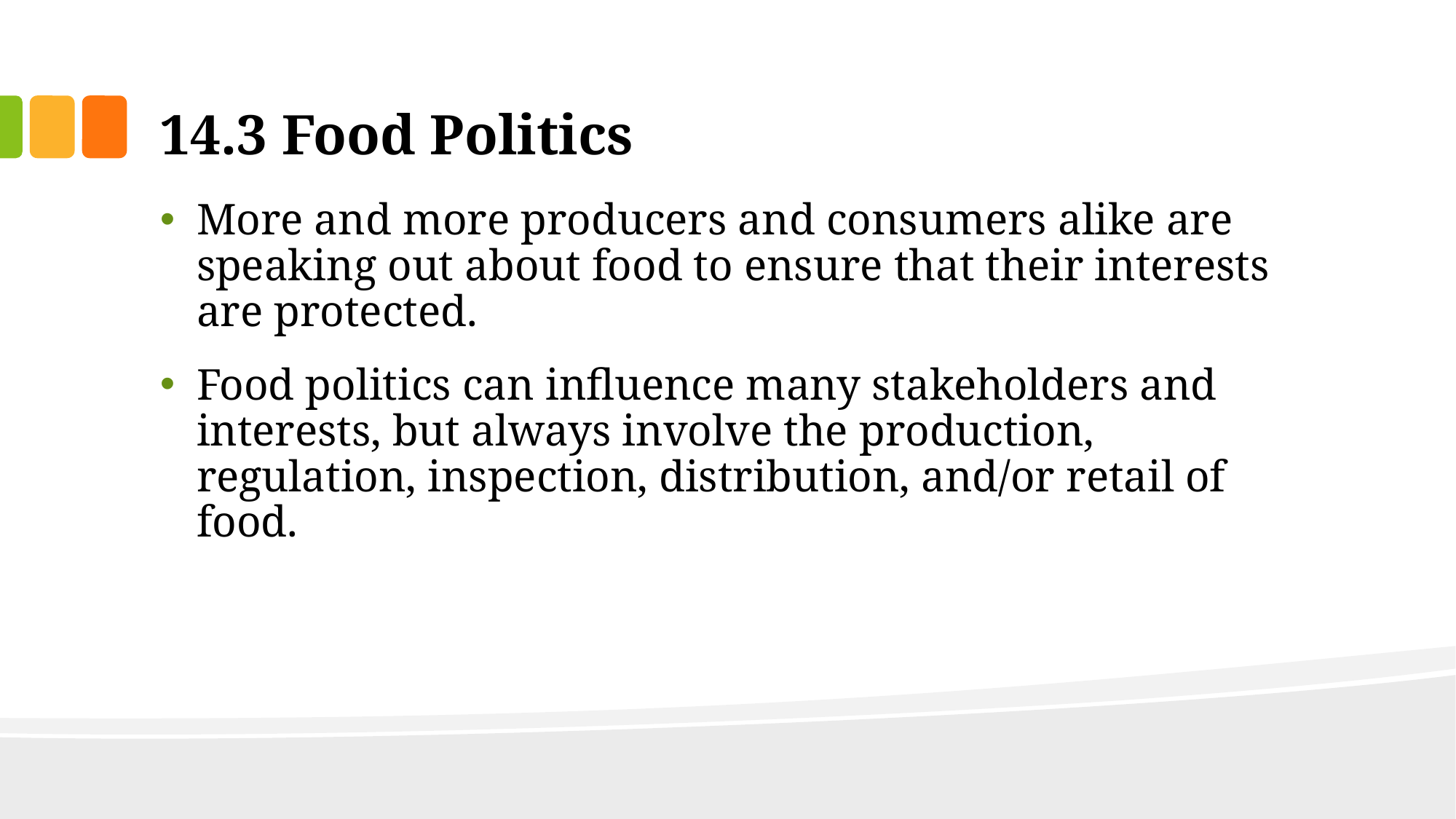

# 14.3 Food Politics
More and more producers and consumers alike are speaking out about food to ensure that their interests are protected.
Food politics can influence many stakeholders and interests, but always involve the production, regulation, inspection, distribution, and/or retail of food.